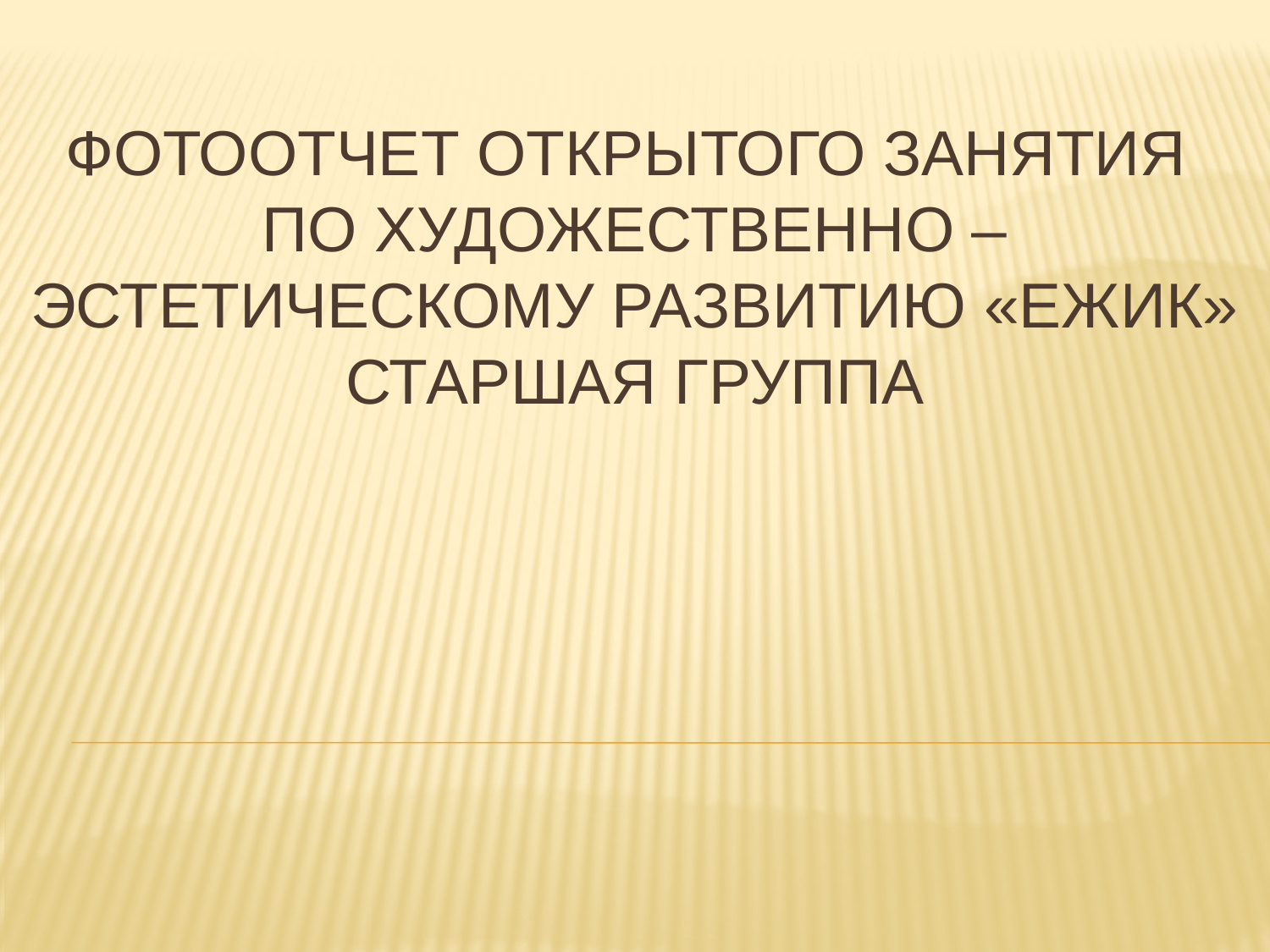

# Фотоотчет открытого занятия по художественно – эстетическому развитию «Ежик» Старшая группа